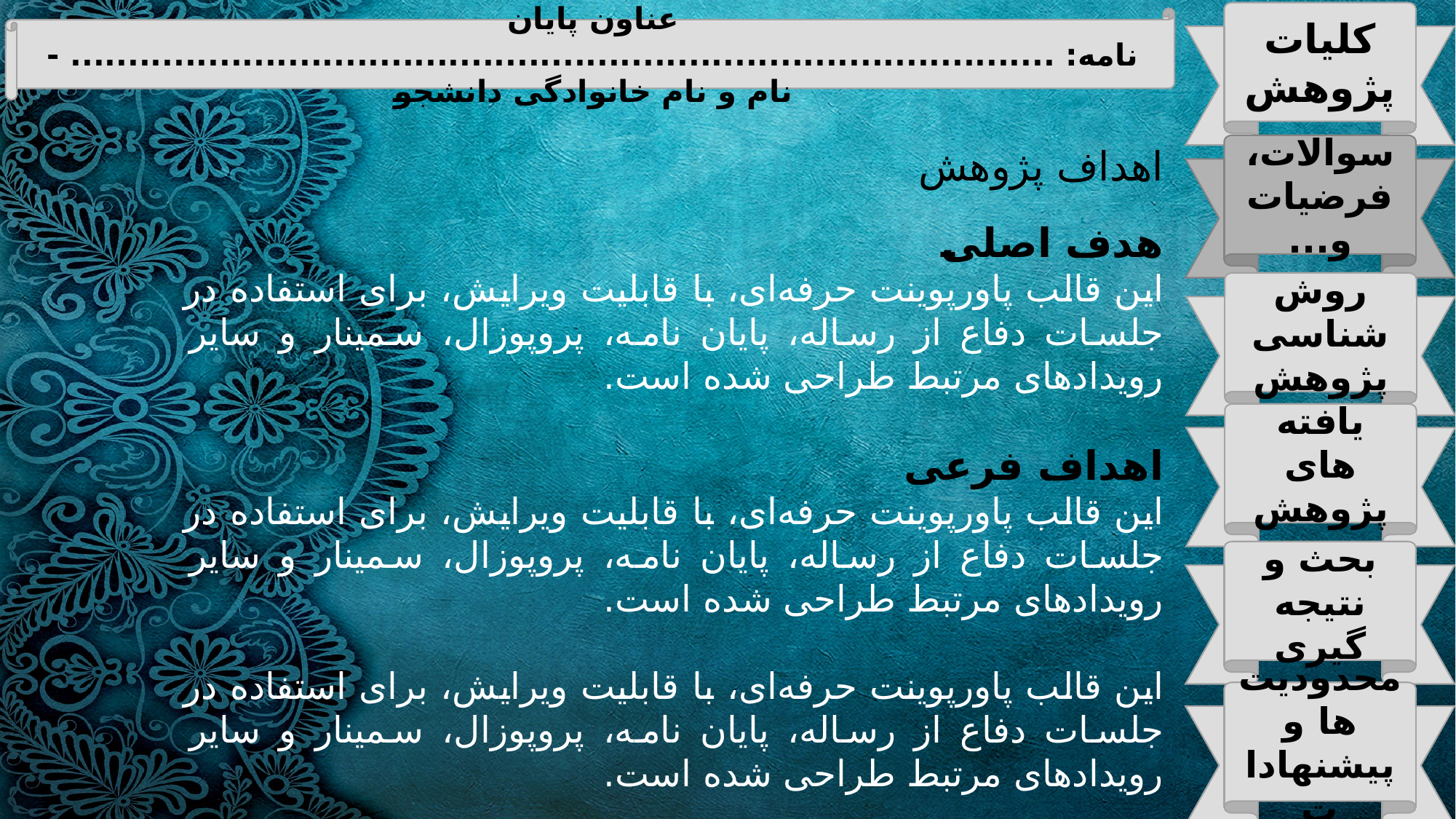

کلیات پژوهش
عناون پایان نامه: ...................................................................................... - نام و نام خانوادگی دانشجو
اهداف پژوهش
سوالات، فرضیات و...
هدف اصلی
این قالب پاورپوینت حرفه‌ای، با قابلیت ویرایش، برای استفاده در جلسات دفاع از رساله، پایان نامه، پروپوزال، سمینار و سایر رویدادهای مرتبط طراحی شده است.

اهداف فرعی
این قالب پاورپوینت حرفه‌ای، با قابلیت ویرایش، برای استفاده در جلسات دفاع از رساله، پایان نامه، پروپوزال، سمینار و سایر رویدادهای مرتبط طراحی شده است.

این قالب پاورپوینت حرفه‌ای، با قابلیت ویرایش، برای استفاده در جلسات دفاع از رساله، پایان نامه، پروپوزال، سمینار و سایر رویدادهای مرتبط طراحی شده است.
روش شناسی پژوهش
یافته های پژوهش
بحث و نتیجه گیری
محدودیت ها و پیشنهادات